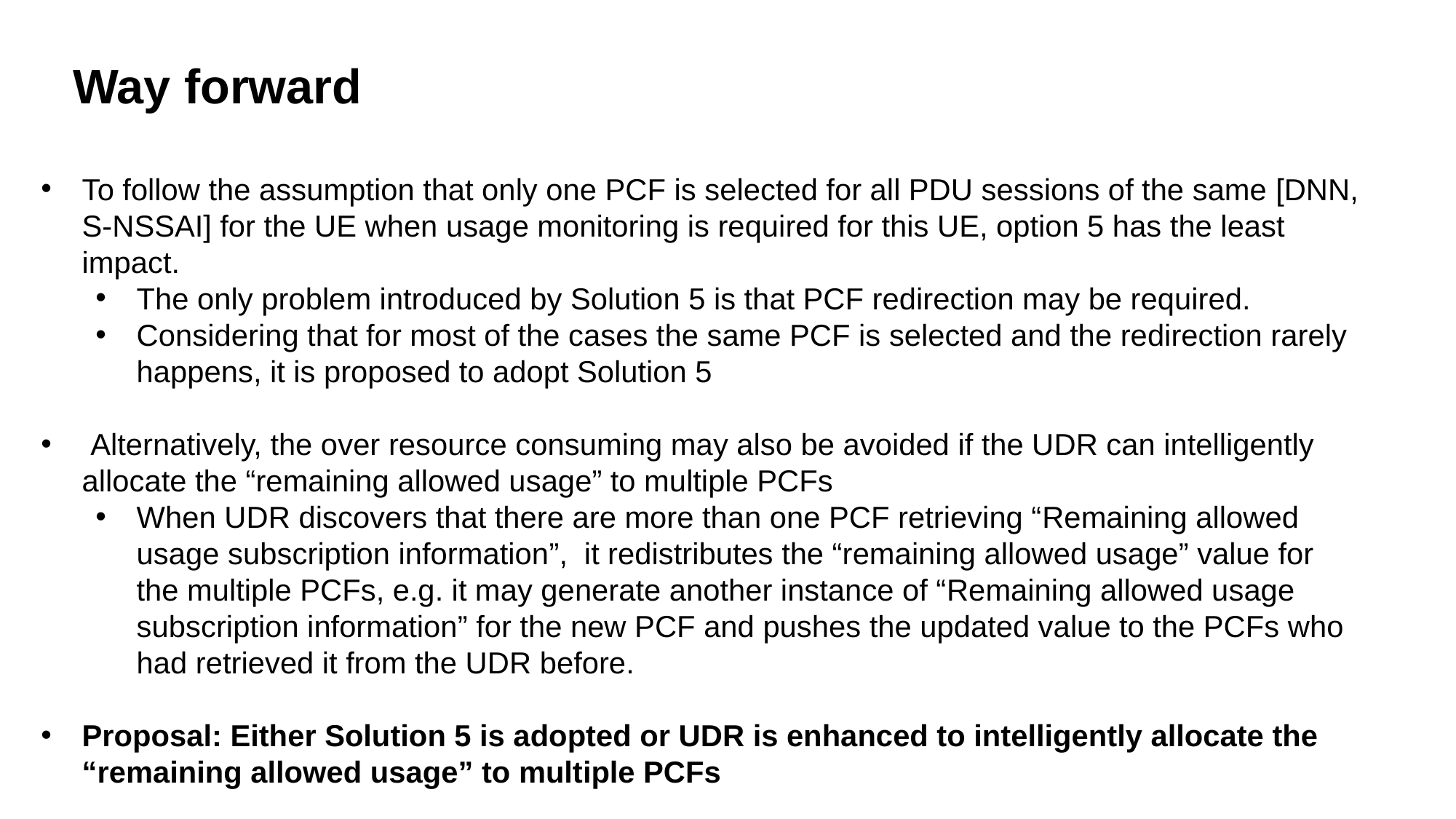

Way forward
To follow the assumption that only one PCF is selected for all PDU sessions of the same [DNN, S-NSSAI] for the UE when usage monitoring is required for this UE, option 5 has the least impact.
The only problem introduced by Solution 5 is that PCF redirection may be required.
Considering that for most of the cases the same PCF is selected and the redirection rarely happens, it is proposed to adopt Solution 5

 Alternatively, the over resource consuming may also be avoided if the UDR can intelligently allocate the “remaining allowed usage” to multiple PCFs
When UDR discovers that there are more than one PCF retrieving “Remaining allowed usage subscription information”,  it redistributes the “remaining allowed usage” value for the multiple PCFs, e.g. it may generate another instance of “Remaining allowed usage subscription information” for the new PCF and pushes the updated value to the PCFs who had retrieved it from the UDR before.

Proposal: Either Solution 5 is adopted or UDR is enhanced to intelligently allocate the “remaining allowed usage” to multiple PCFs